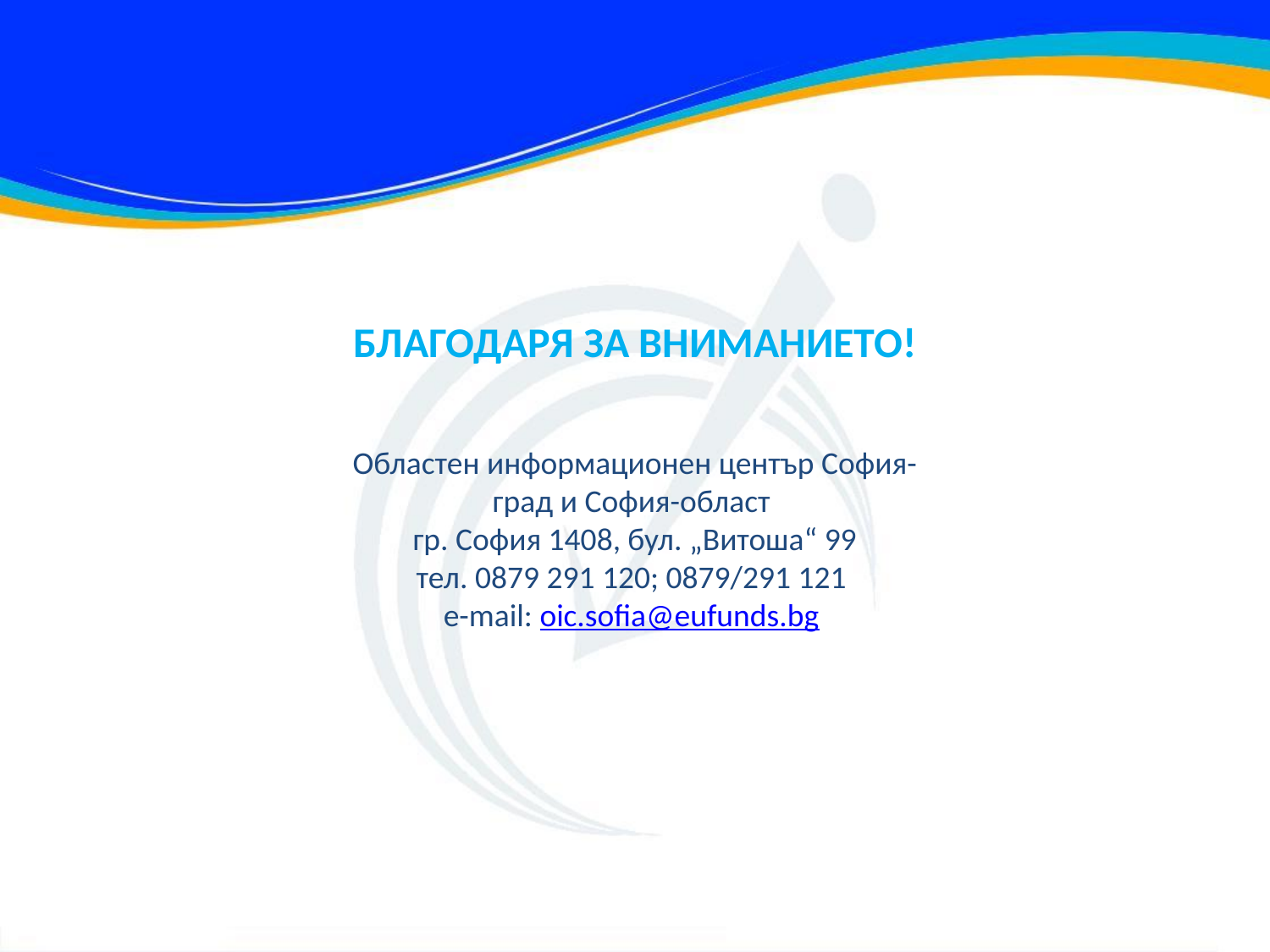

БЛАГОДАРЯ ЗА ВНИМАНИЕТО!

Областен информационен център София-град и София-област
гр. София 1408, бул. „Витоша“ 99
тел. 0879 291 120; 0879/291 121
e-mail: oic.sofia@eufunds.bg